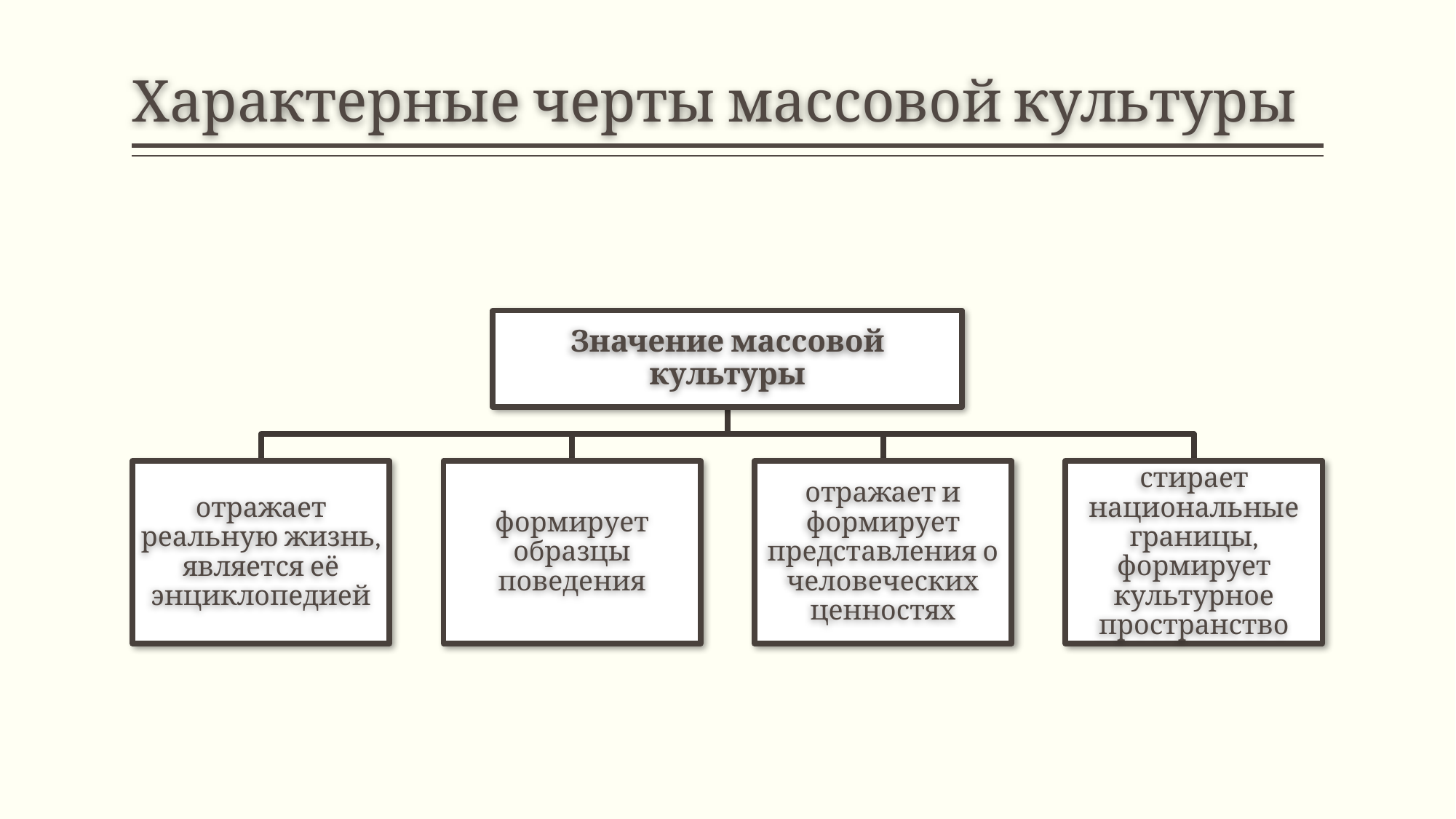

# Характерные черты массовой культуры

Значение массовой культуры

отражает реальную жизнь, является её энциклопедией

формирует образцы поведения

отражает и формирует представления о человеческих ценностях

стирает национальные границы, формирует культурное пространство